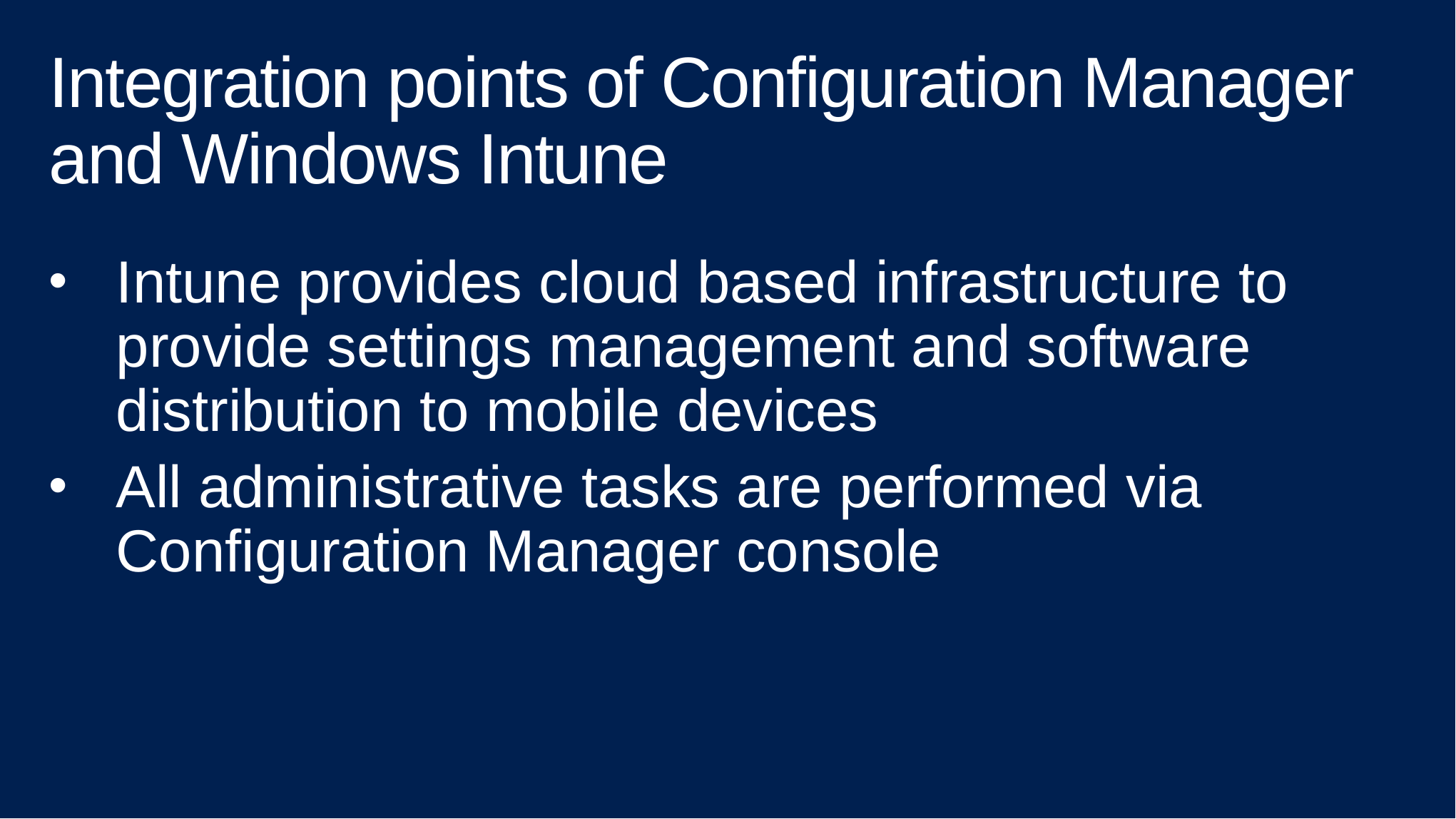

# Integration points of Configuration Manager and Windows Intune
Intune provides cloud based infrastructure to provide settings management and software distribution to mobile devices
All administrative tasks are performed via Configuration Manager console